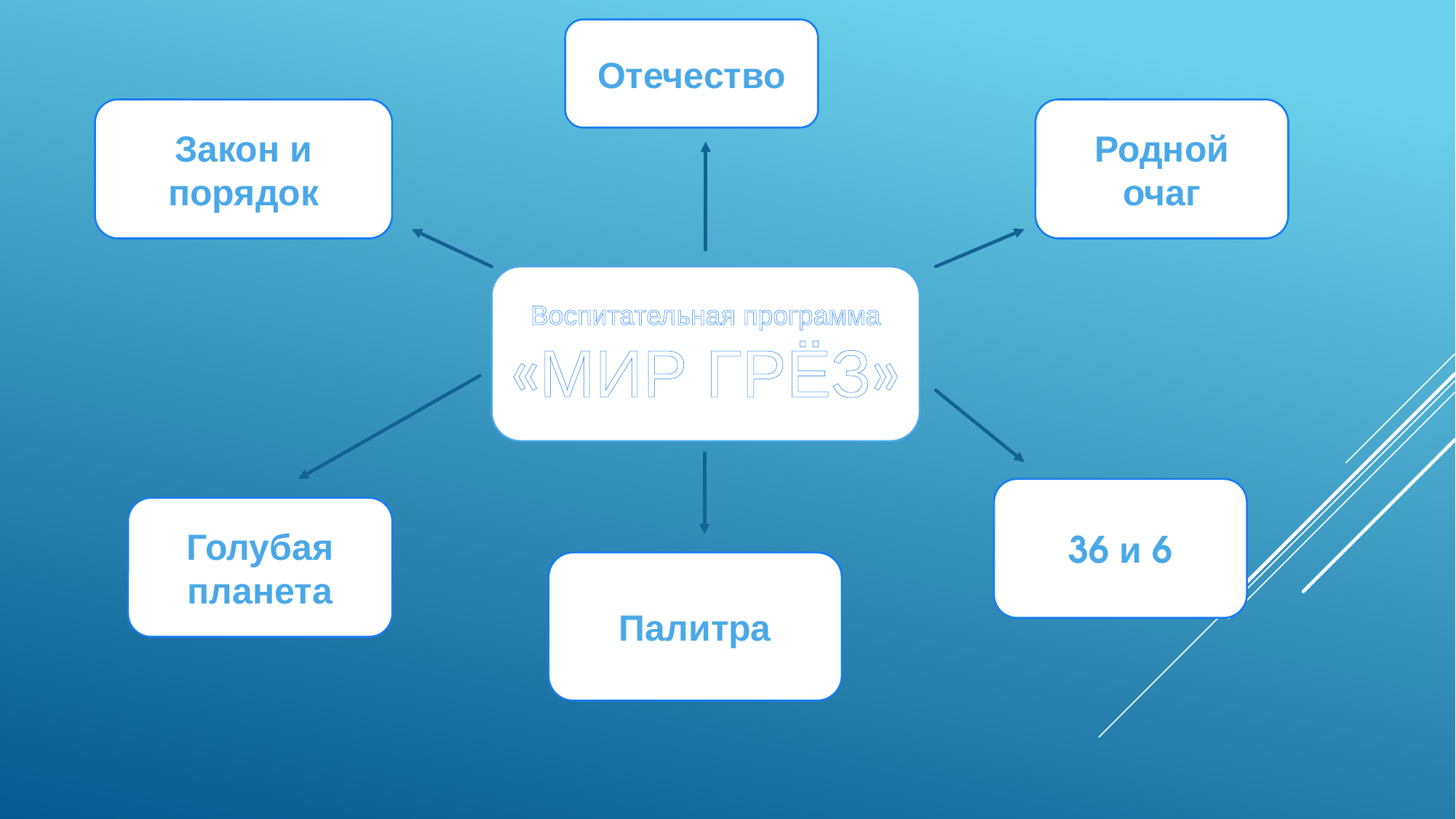

Отечество
Закон и порядок
Родной очаг
Воспитательная программа
«МИР ГРЁЗ»
36 и 6
Голубая планета
Палитра